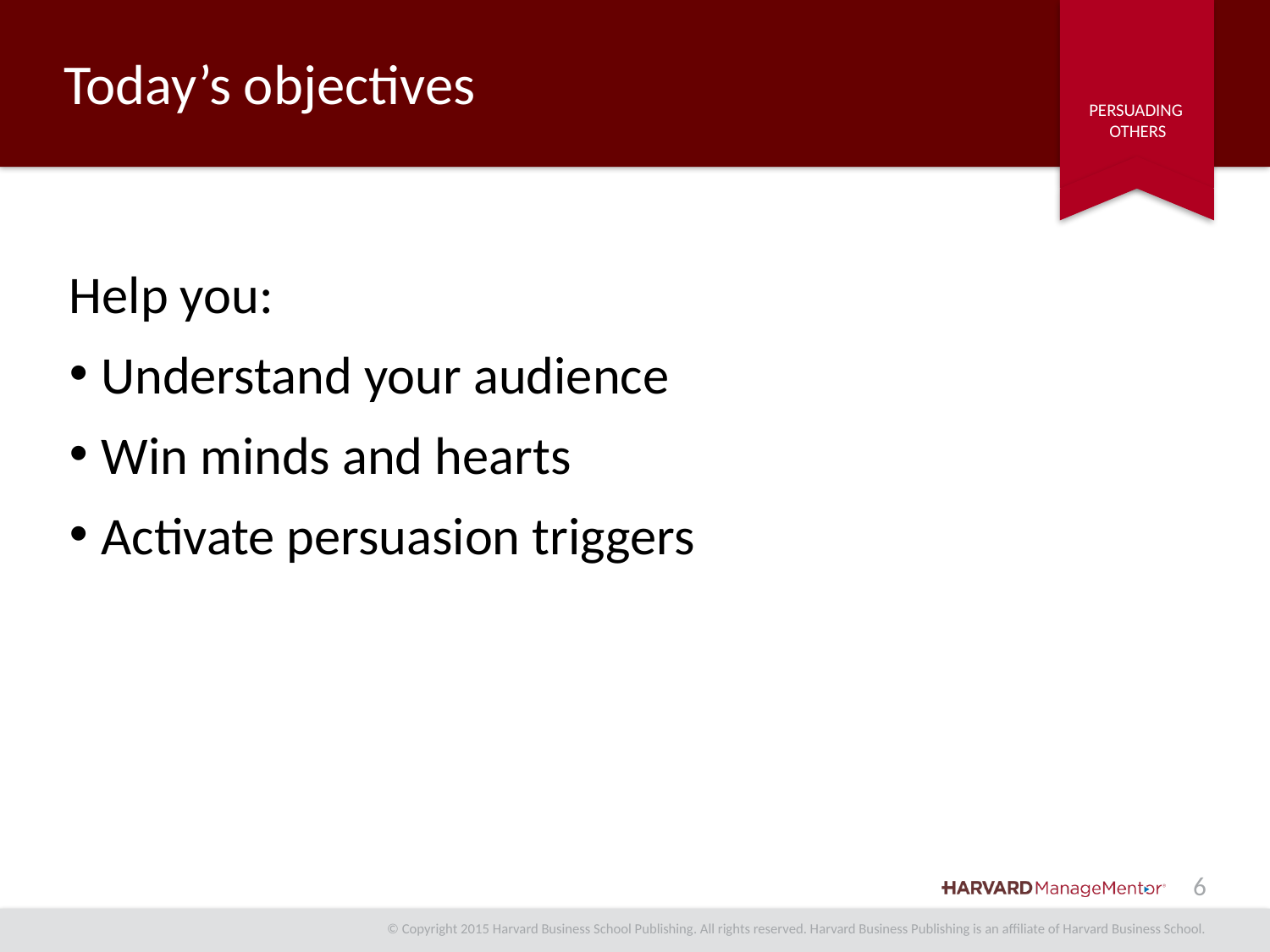

# Today’s objectives
Help you:
Understand your audience
Win minds and hearts
Activate persuasion triggers